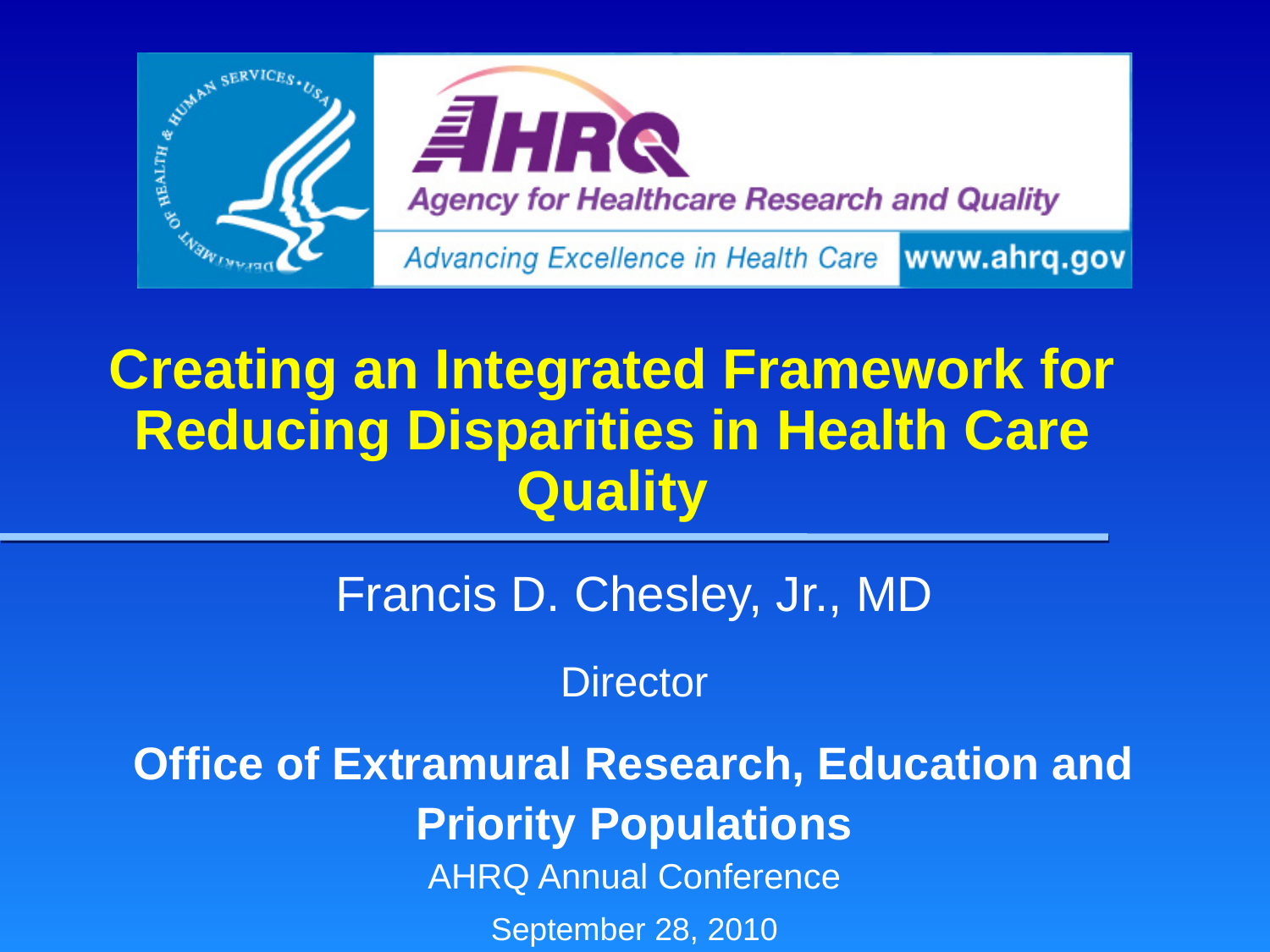

# Creating an Integrated Framework for Reducing Disparities in Health Care Quality
Francis D. Chesley, Jr., MD

Director

Office of Extramural Research, Education and Priority Populations
AHRQ Annual Conference
September 28, 2010